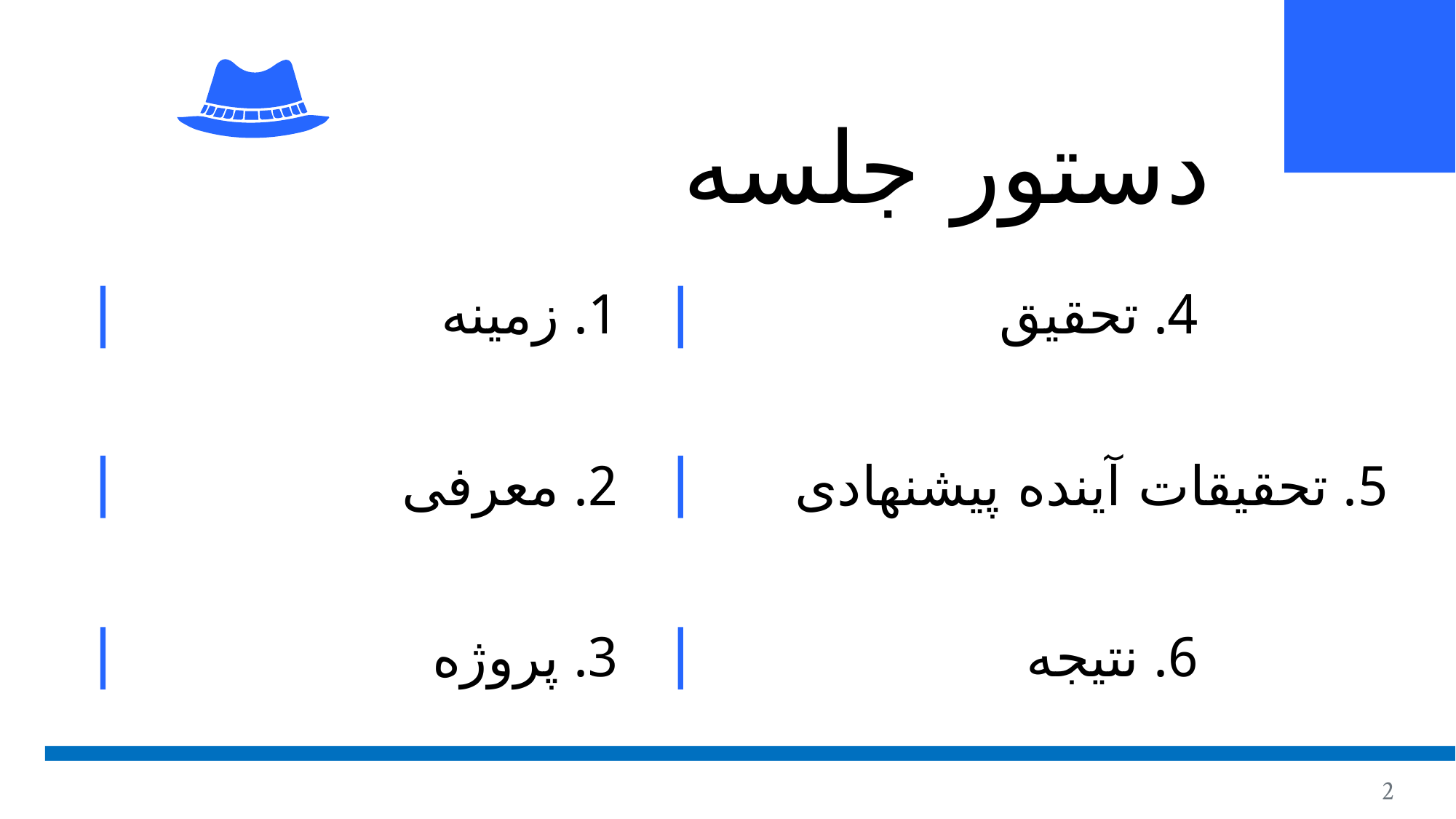

دستور جلسه
1. زمینه
4. تحقیق

2. معرفی
5. تحقیقات آینده پیشنهادی

3. پروژه
6. نتیجه